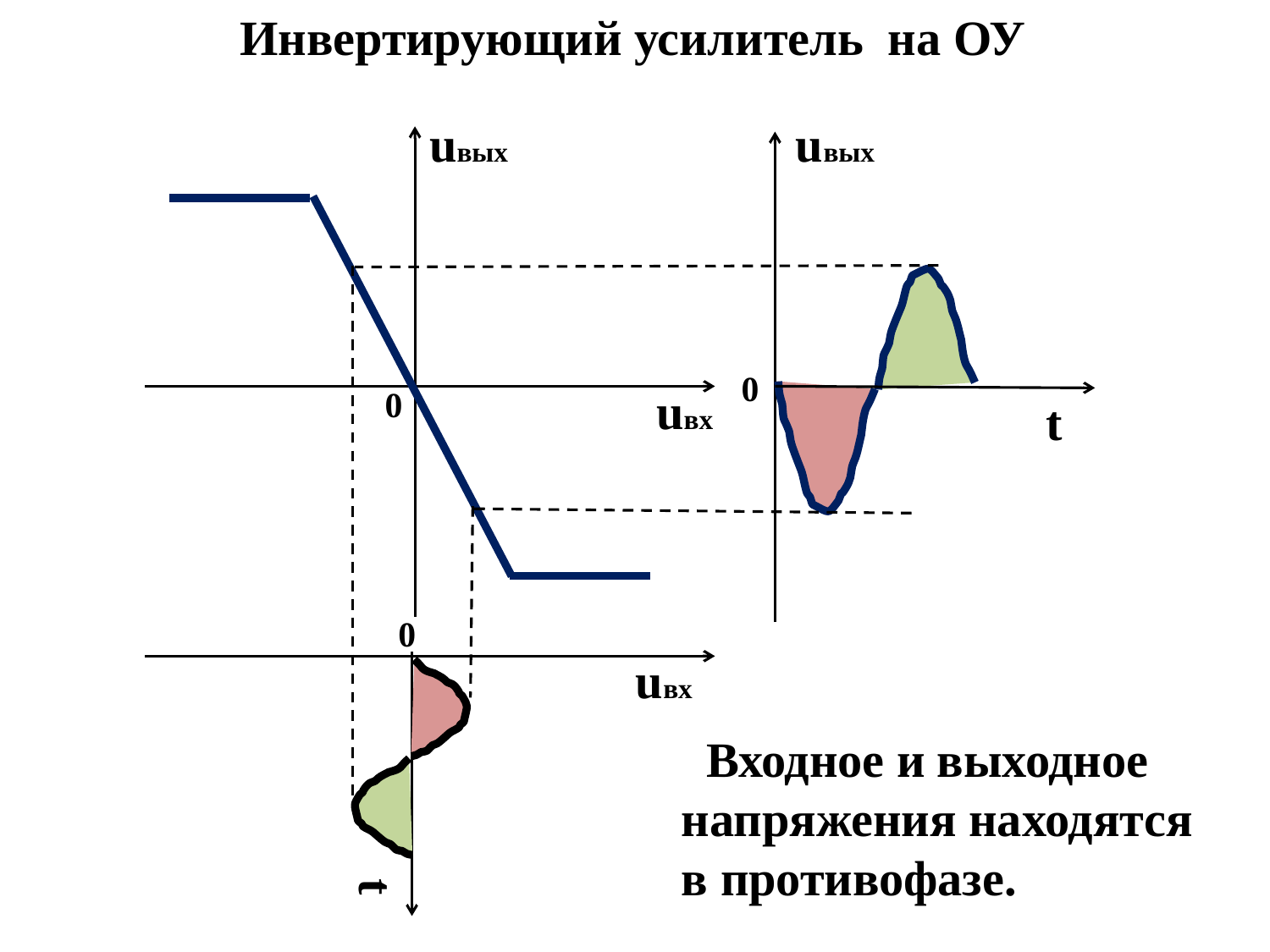

Инвертирующий усилитель  на ОУ
uвых
uвых

0
uвх
0
t

0
uвх

t
  Входное и выходное напряжения находятся в противофазе.